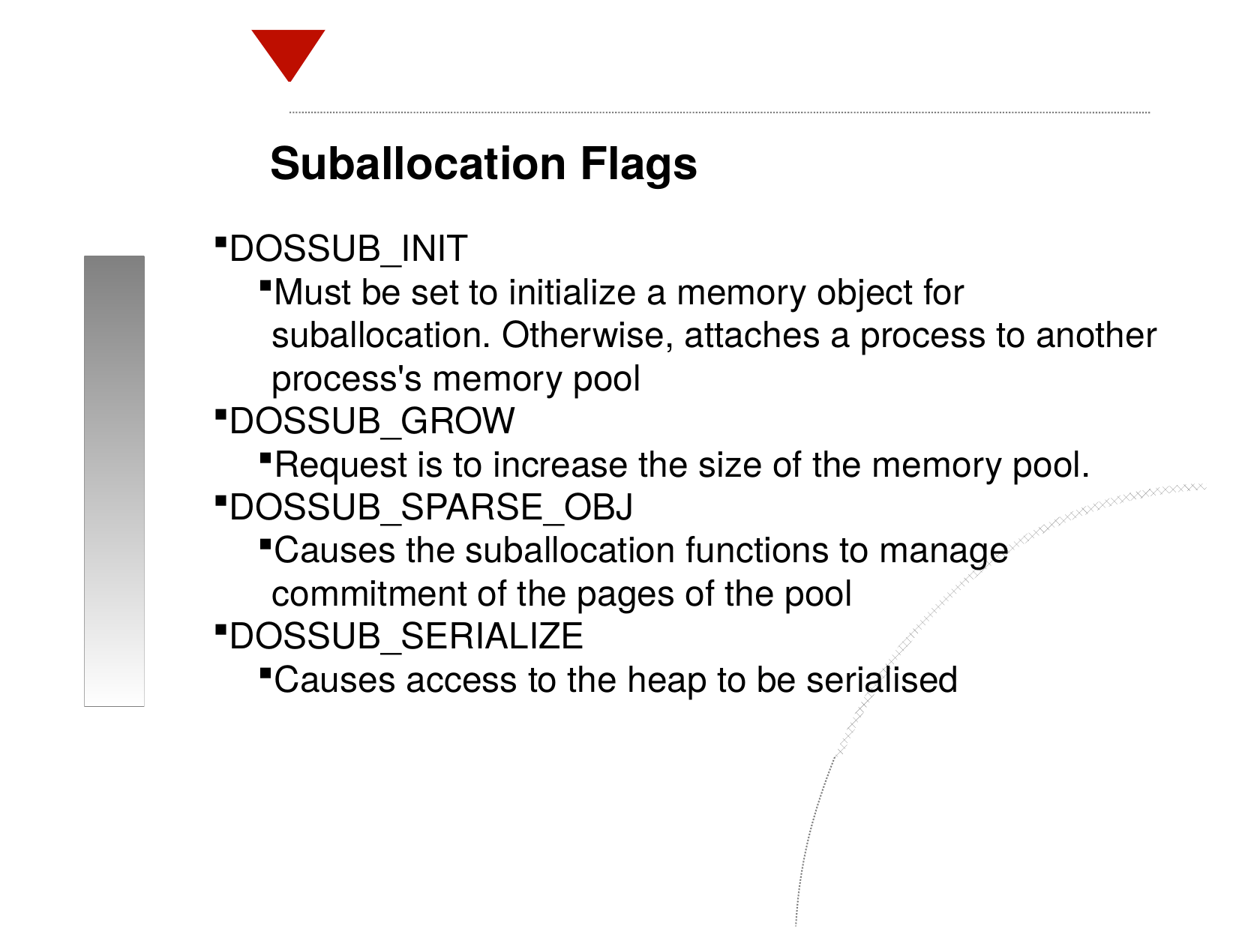

Suballocation Flags
DOSSUB_INIT
Must be set to initialize a memory object for suballocation. Otherwise, attaches a process to another process's memory pool
DOSSUB_GROW
Request is to increase the size of the memory pool.
DOSSUB_SPARSE_OBJ
Causes the suballocation functions to manage commitment of the pages of the pool
DOSSUB_SERIALIZE
Causes access to the heap to be serialised